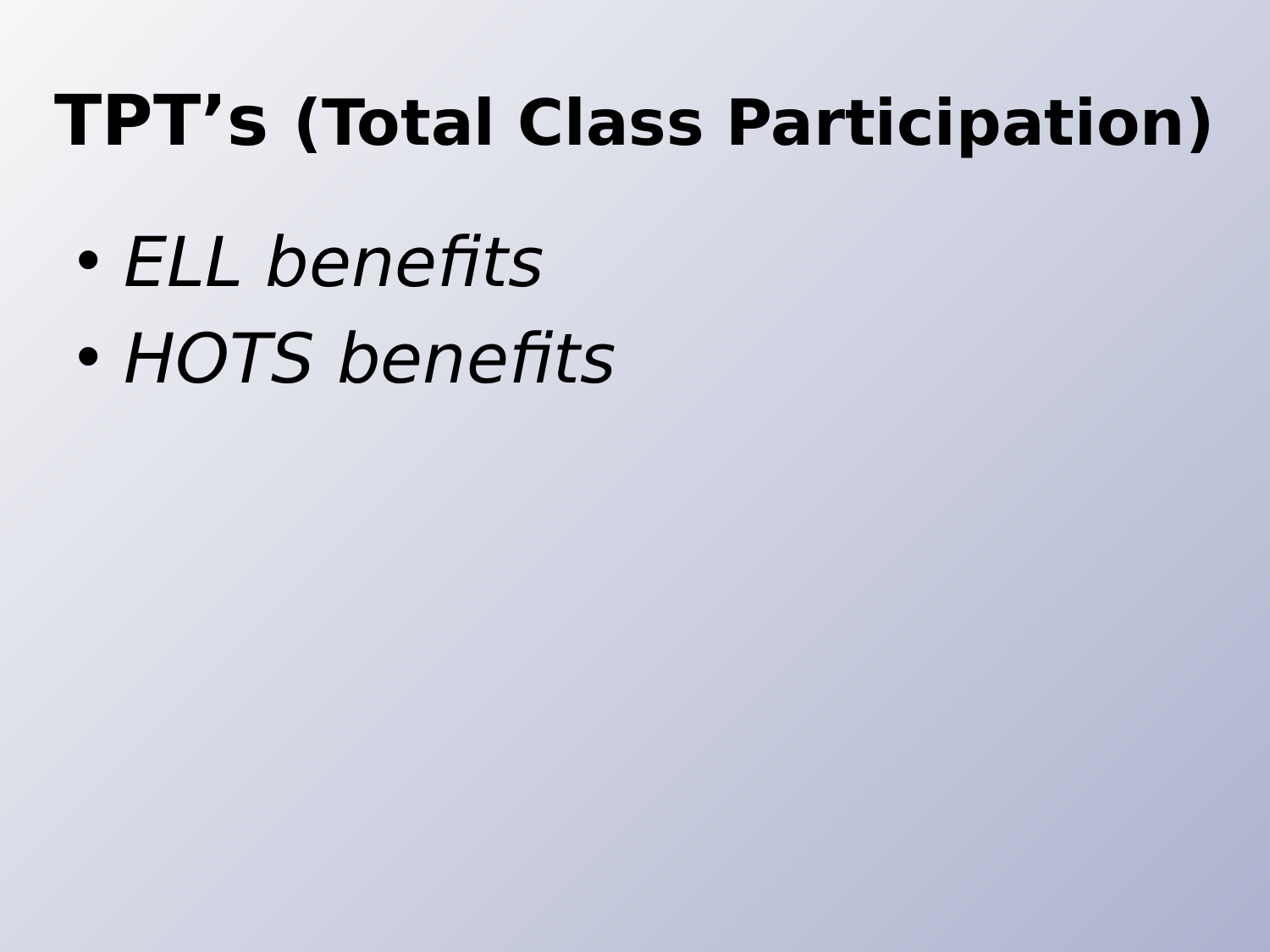

# TPT’s (Total Class Participation)
ELL benefits
HOTS benefits